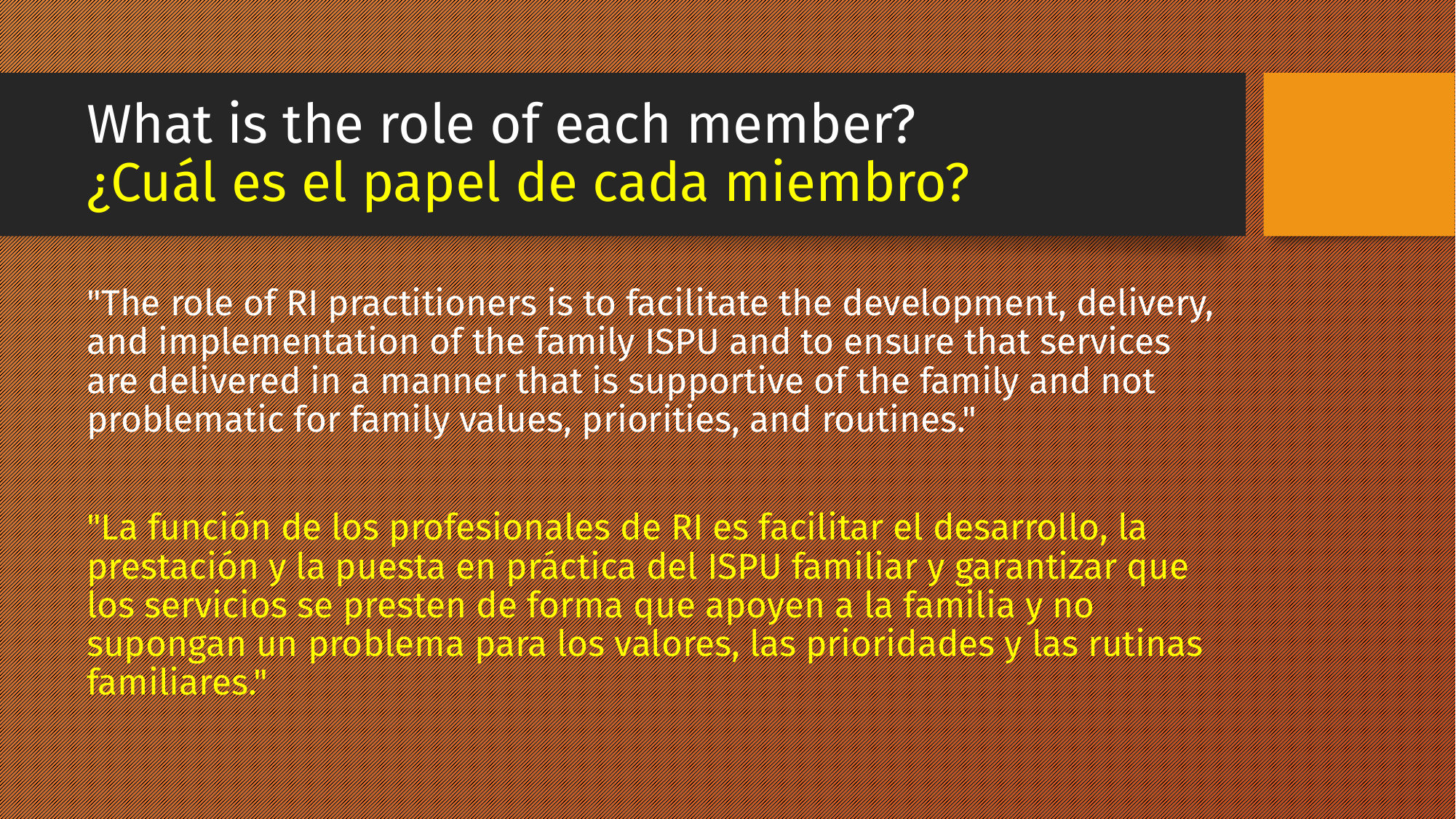

# What is the role of each member? ¿Cuál es el papel de cada miembro?
"The role of RI practitioners is to facilitate the development, delivery, and implementation of the family ISPU and to ensure that services are delivered in a manner that is supportive of the family and not problematic for family values, priorities, and routines."

"La función de los profesionales de RI es facilitar el desarrollo, la prestación y la puesta en práctica del ISPU familiar y garantizar que los servicios se presten de forma que apoyen a la familia y no supongan un problema para los valores, las prioridades y las rutinas familiares."